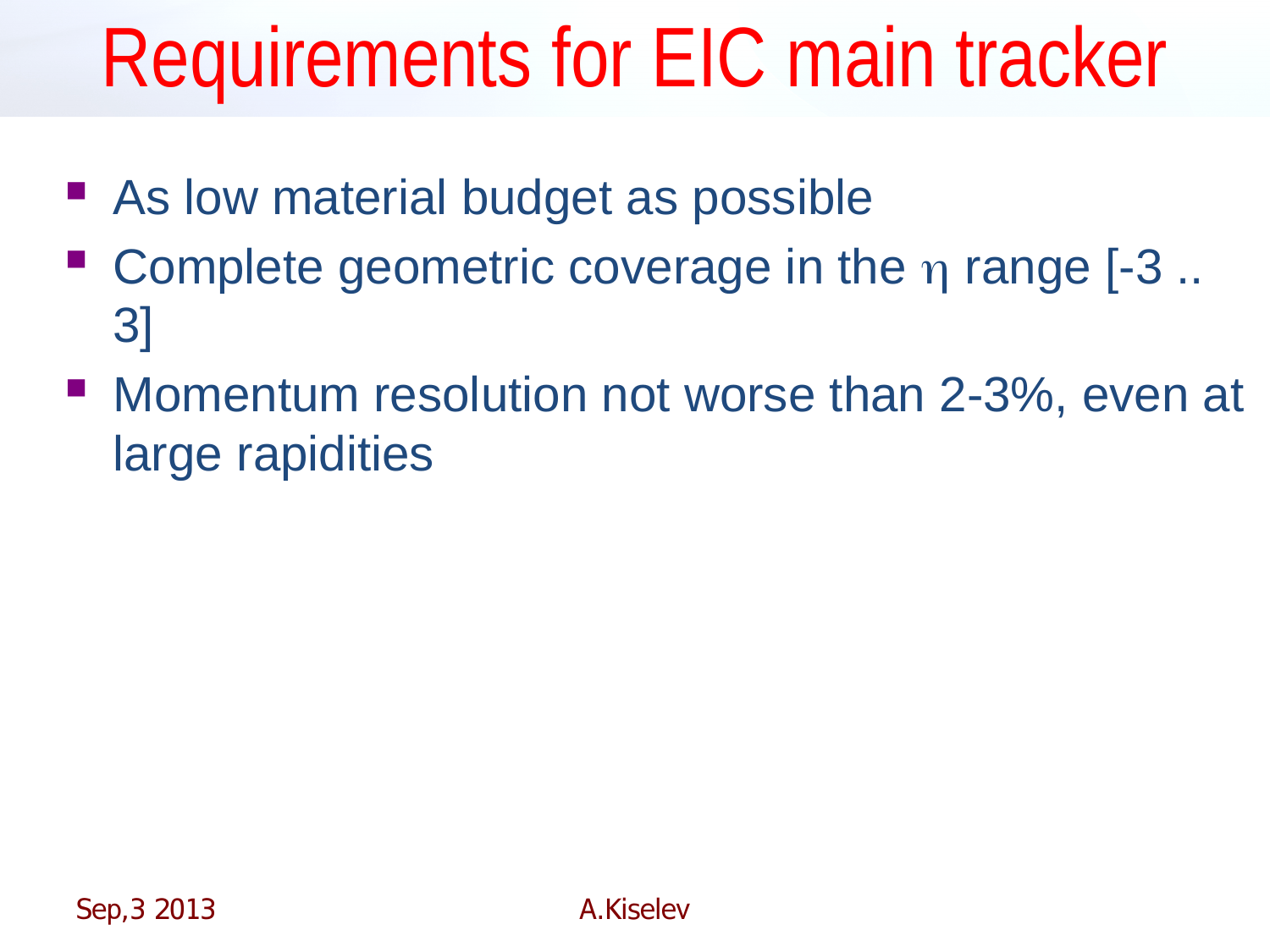

# Requirements for EIC main tracker
As low material budget as possible
Complete geometric coverage in the η range [-3 .. 3]
Momentum resolution not worse than 2-3%, even at large rapidities
Sep,3 2013
A.Kiselev